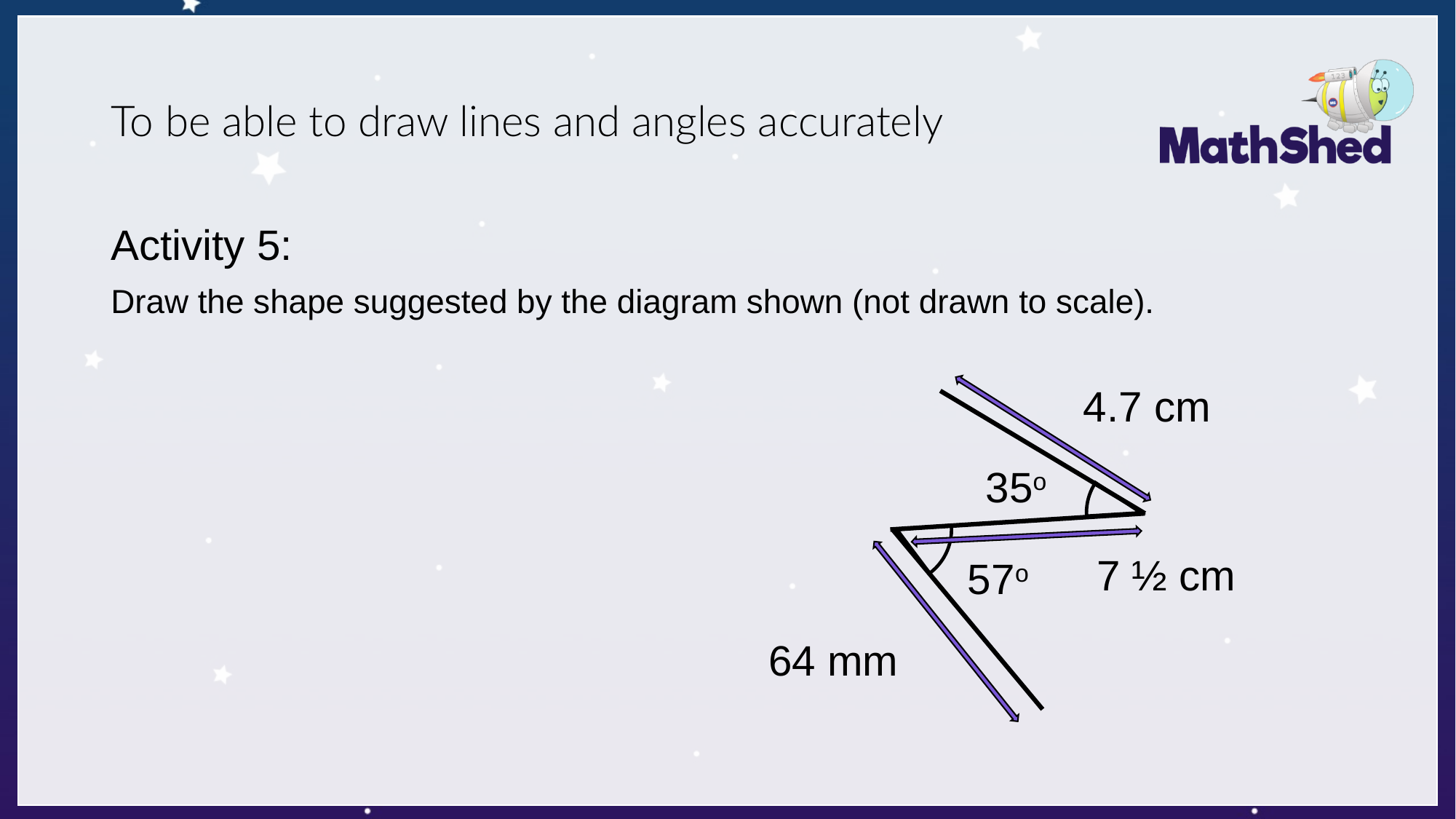

# To be able to draw lines and angles accurately
Activity 5:
Draw the shape suggested by the diagram shown (not drawn to scale).

4.7 cm
35o

7 ½ cm
57o

64 mm